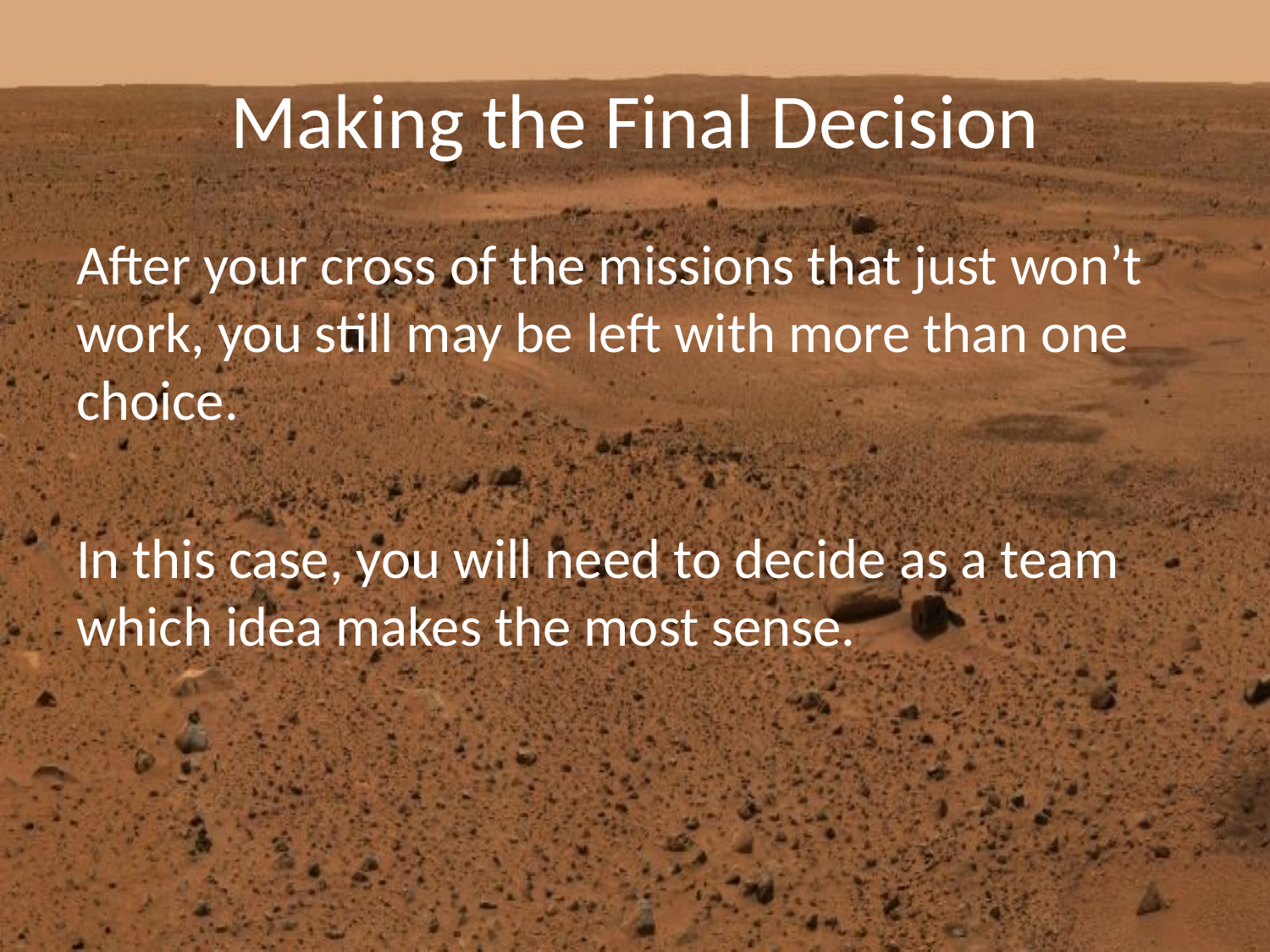

# Making the Final Decision
After your cross of the missions that just won’t work, you still may be left with more than one choice.

In this case, you will need to decide as a team which idea makes the most sense.